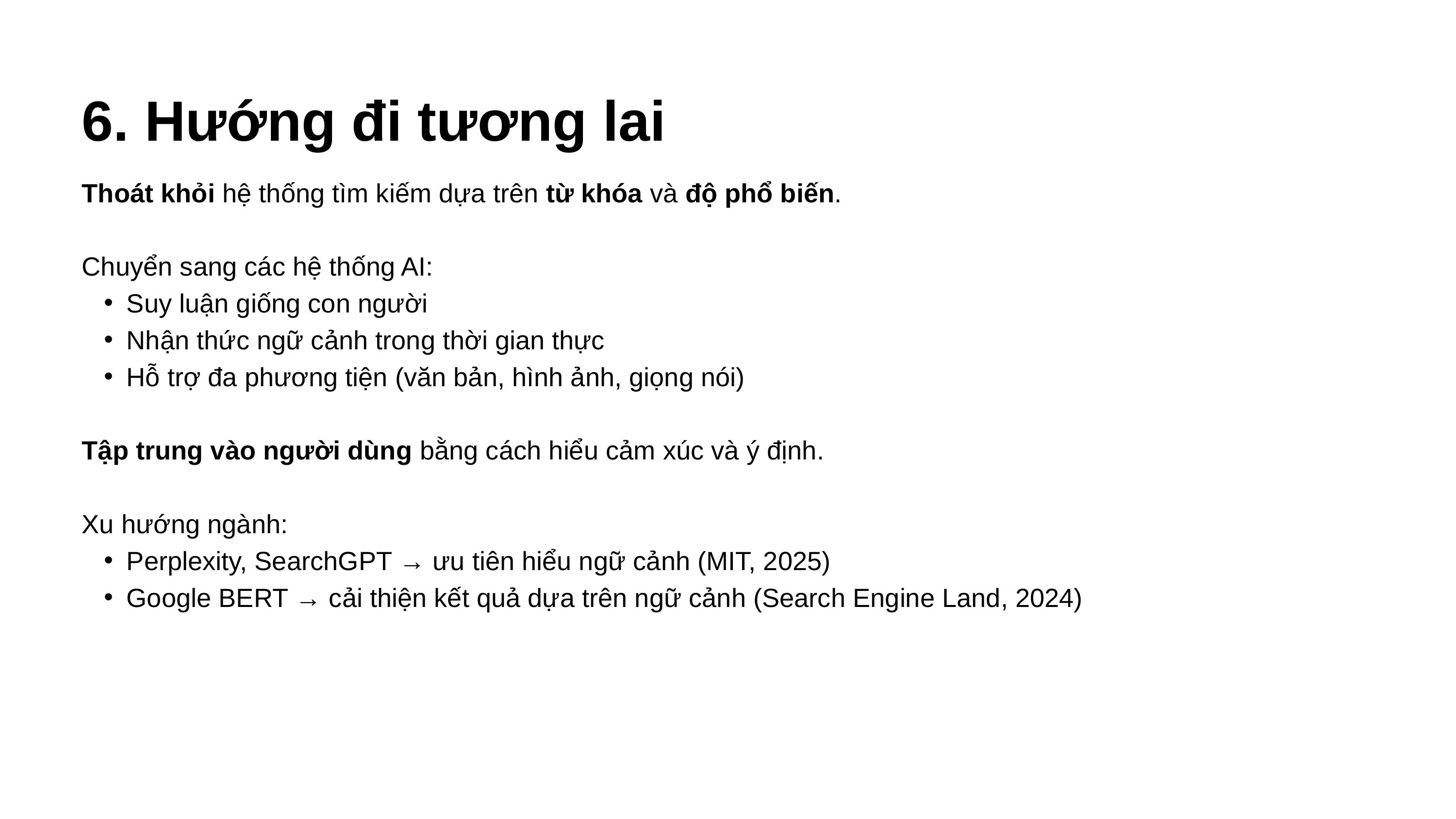

6. Hướng đi tương lai
Thoát khỏi hệ thống tìm kiếm dựa trên từ khóa và độ phổ biến.

Chuyển sang các hệ thống AI:
Suy luận giống con người
Nhận thức ngữ cảnh trong thời gian thực
Hỗ trợ đa phương tiện (văn bản, hình ảnh, giọng nói)

Tập trung vào người dùng bằng cách hiểu cảm xúc và ý định.

Xu hướng ngành:
Perplexity, SearchGPT → ưu tiên hiểu ngữ cảnh (MIT, 2025)
Google BERT → cải thiện kết quả dựa trên ngữ cảnh (Search Engine Land, 2024)